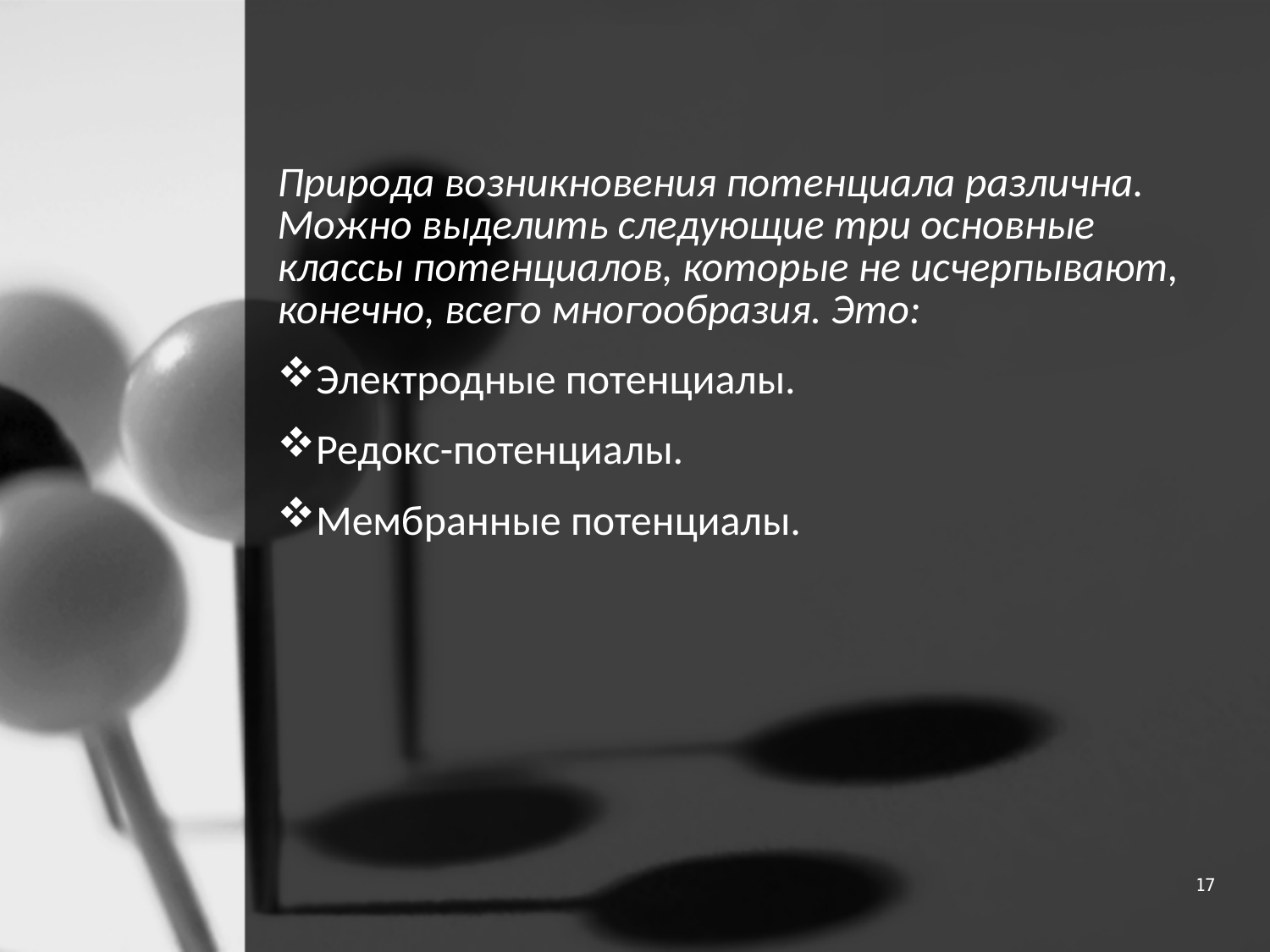

Природа возникновения потенциала различна. Можно выделить следующие три основные классы потенциалов, которые не исчерпывают, конечно, всего многообразия. Это:
Электродные потенциалы.
Редокс-потенциалы.
Мембранные потенциалы.

17